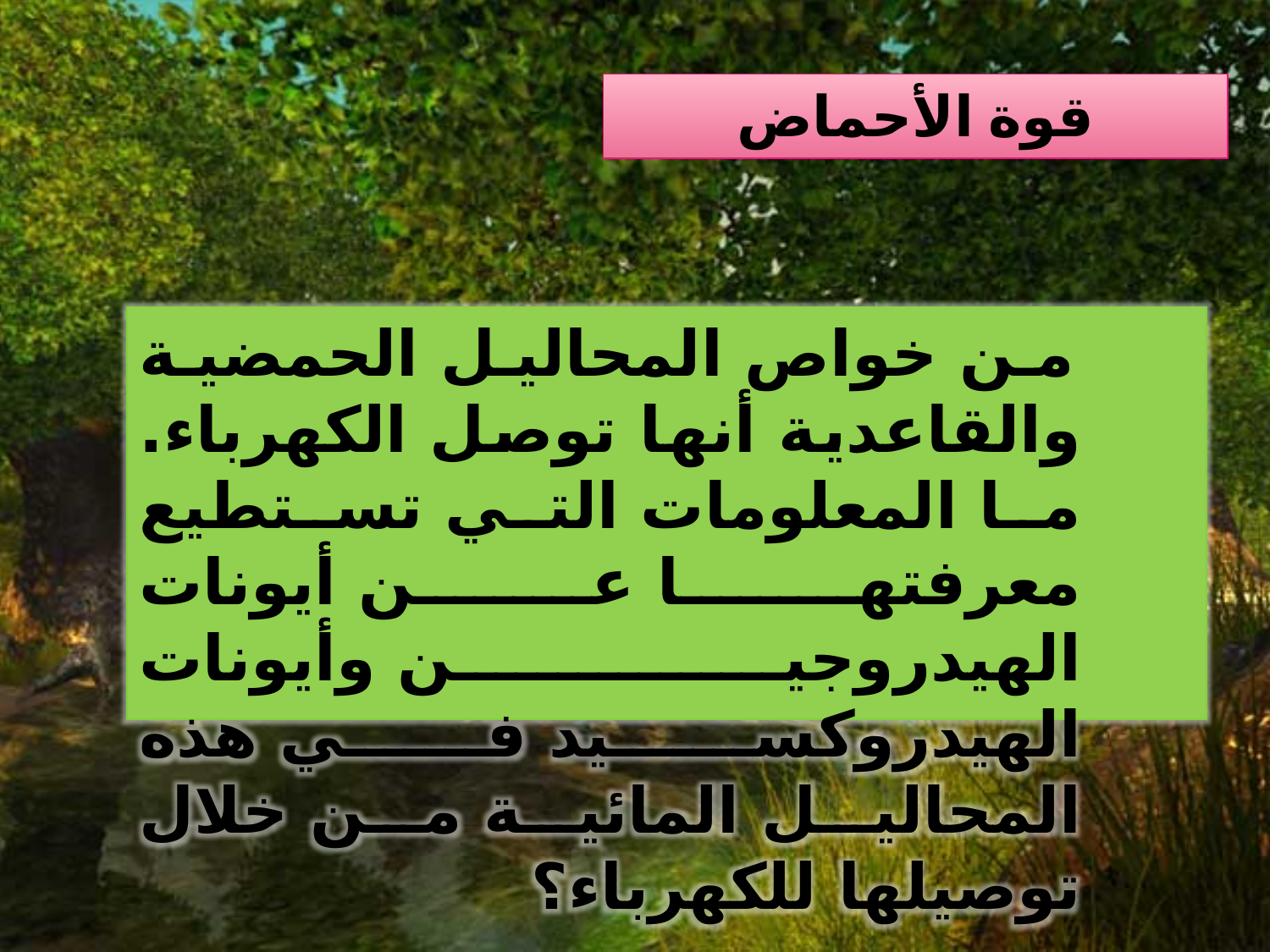

# قوة الأحماض
     من خواص المحاليل الحمضية والقاعدية أنها توصل الكهرباء. ما المعلومات التي تستطيع معرفتها عن أيونات الهيدروجين وأيونات الهيدروكسيد في هذه المحاليل المائية من خلال توصيلها للكهرباء؟